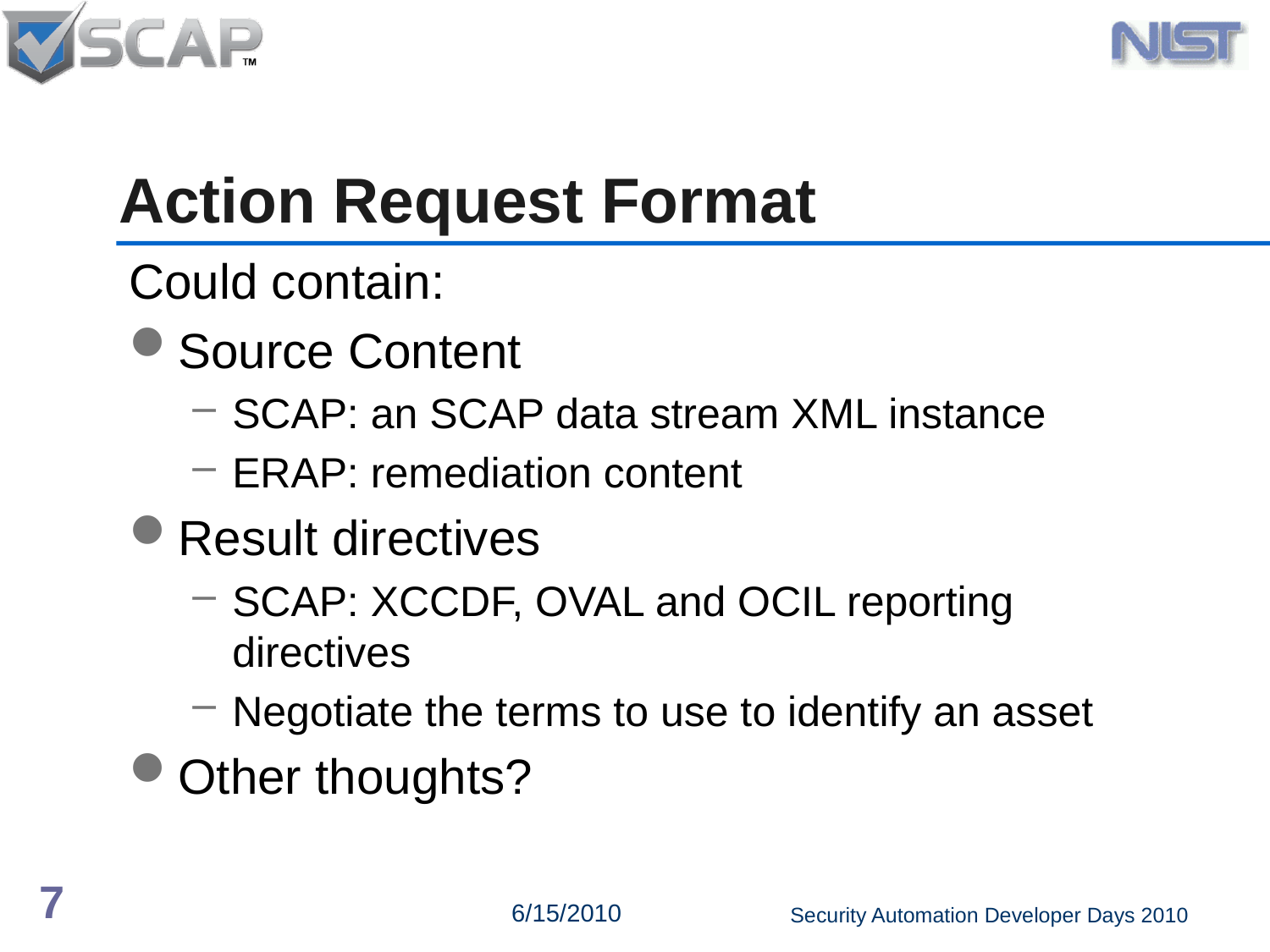

# Action Request Format
Could contain:
Source Content
SCAP: an SCAP data stream XML instance
ERAP: remediation content
Result directives
SCAP: XCCDF, OVAL and OCIL reporting directives
Negotiate the terms to use to identify an asset
Other thoughts?
7
6/15/2010
Security Automation Developer Days 2010